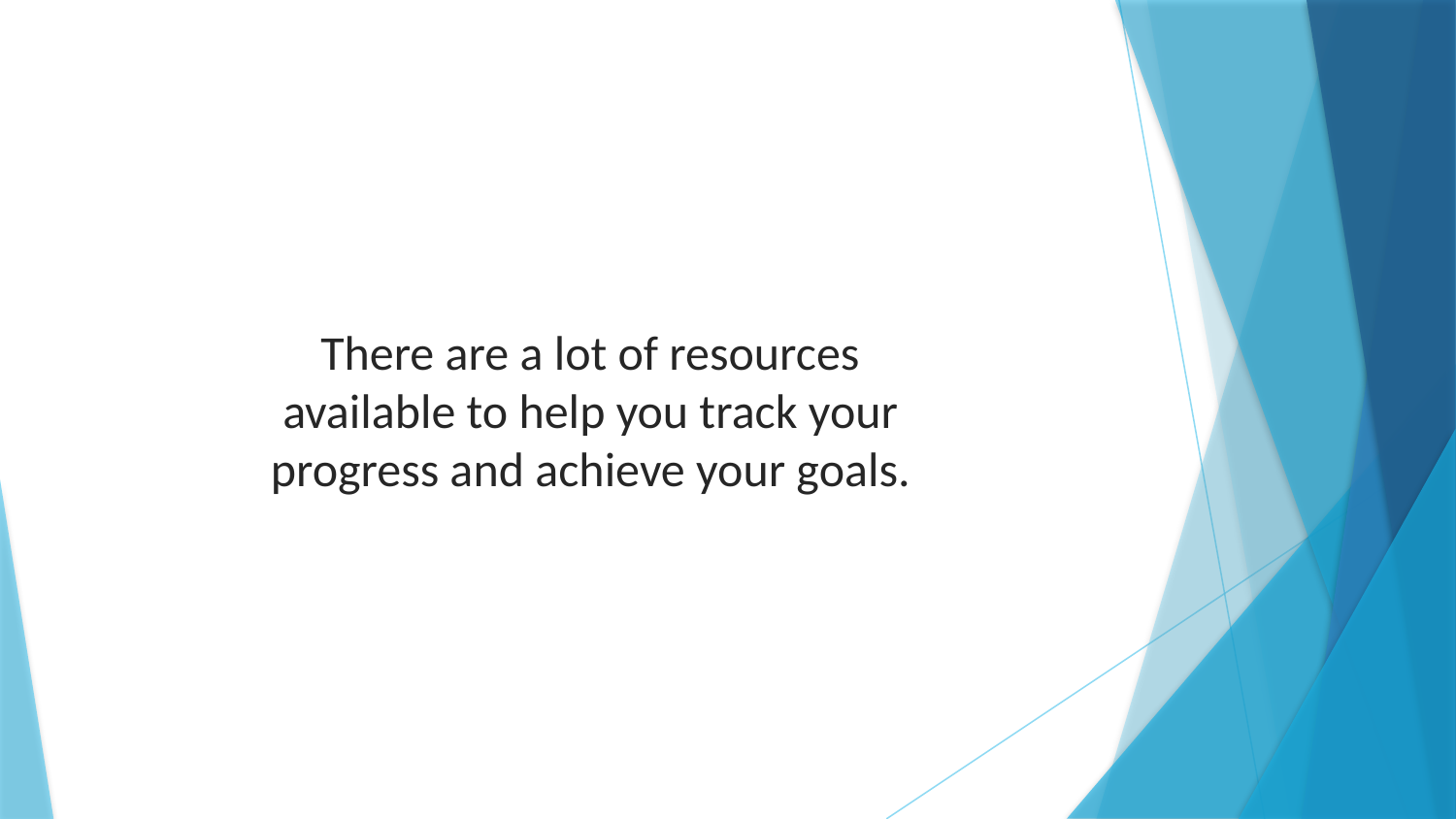

There are a lot of resources available to help you track your progress and achieve your goals.